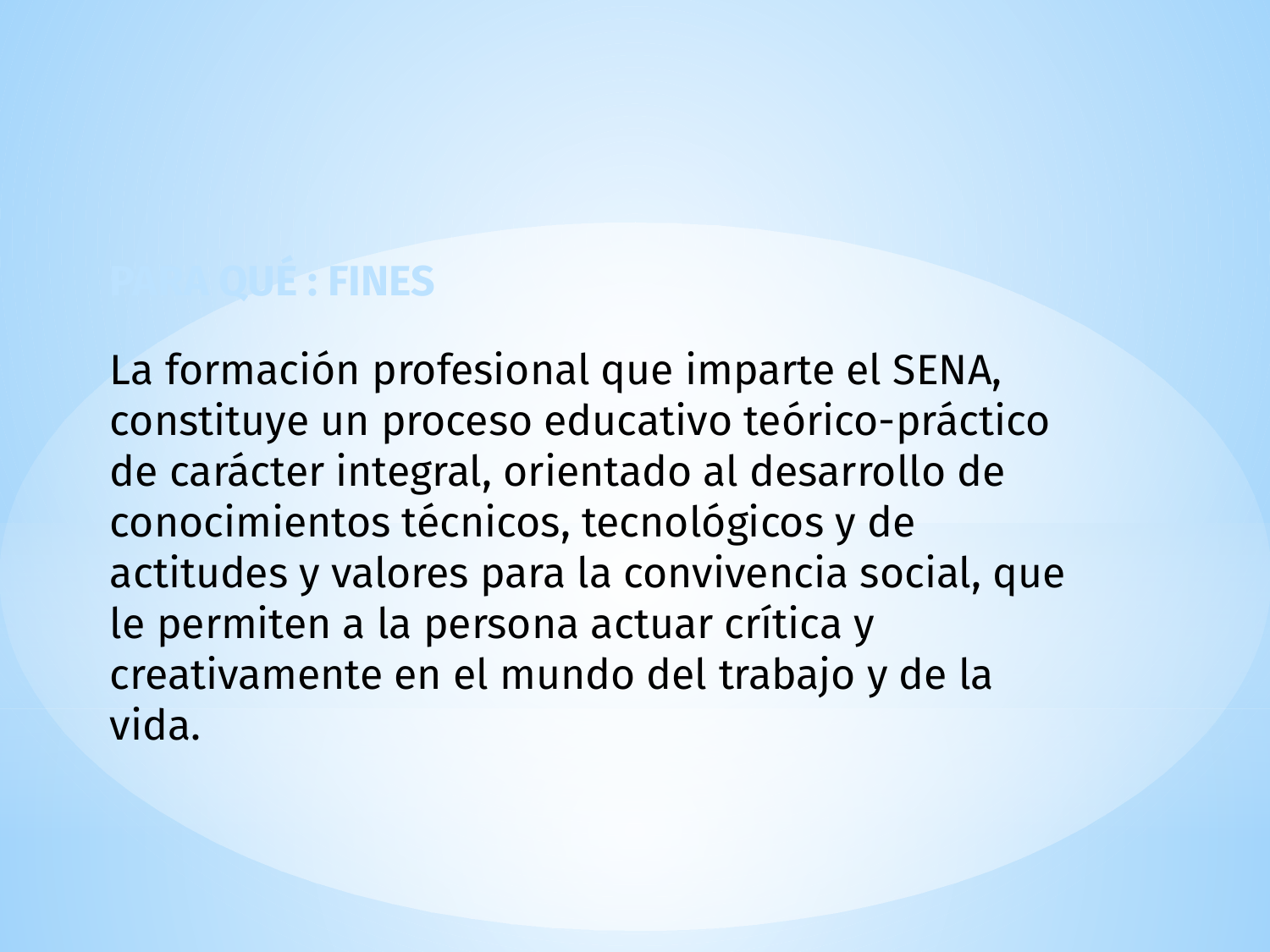

PARA QUÉ : FINES

La formación profesional que imparte el SENA, constituye un proceso educativo teórico-práctico de carácter integral, orientado al desarrollo de conocimientos técnicos, tecnológicos y de actitudes y valores para la convivencia social, que le permiten a la persona actuar crítica y creativamente en el mundo del trabajo y de la vida.